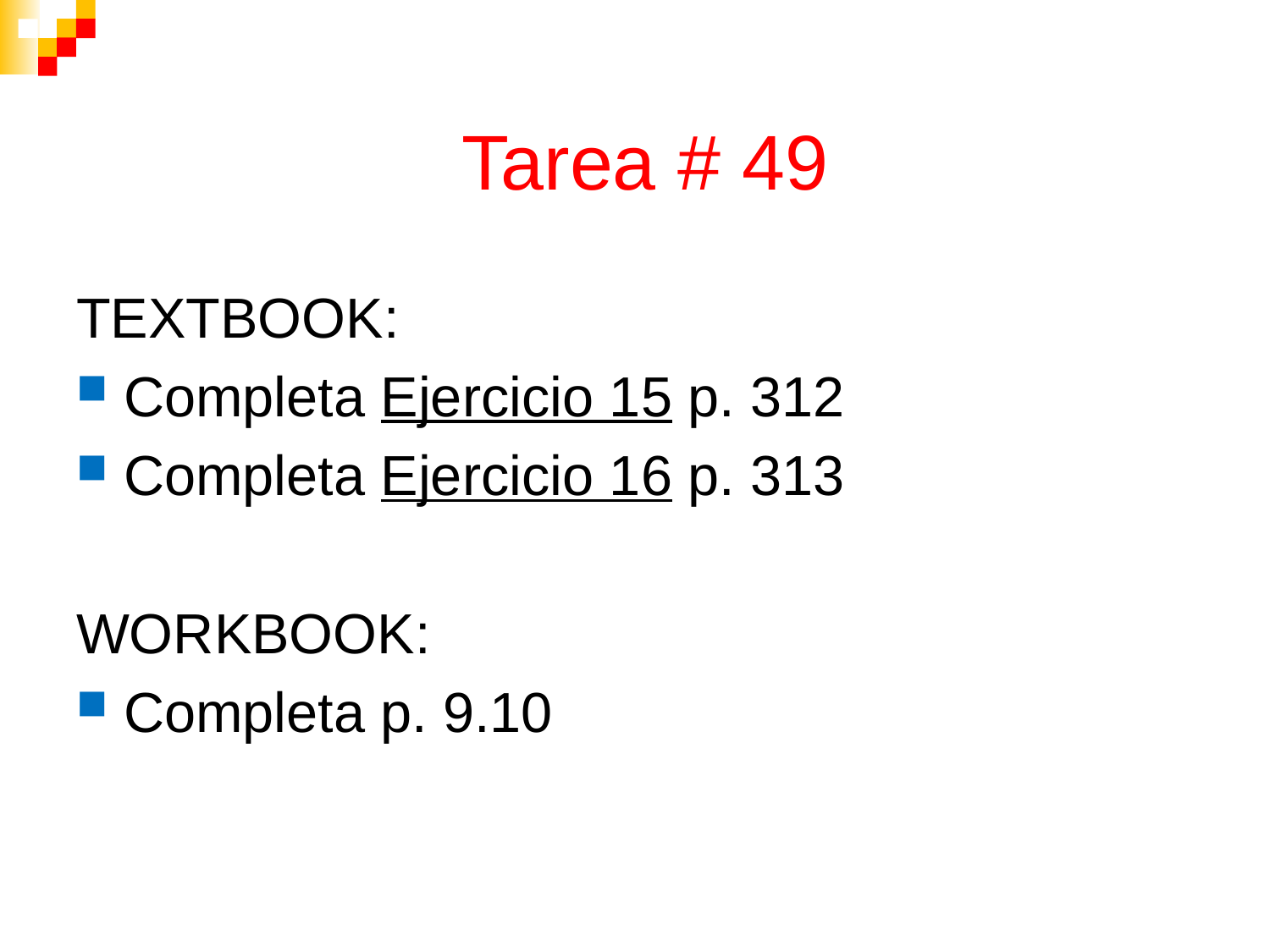

Tarea # 49
TEXTBOOK:
Completa Ejercicio 15 p. 312
Completa Ejercicio 16 p. 313

WORKBOOK:
Completa p. 9.10